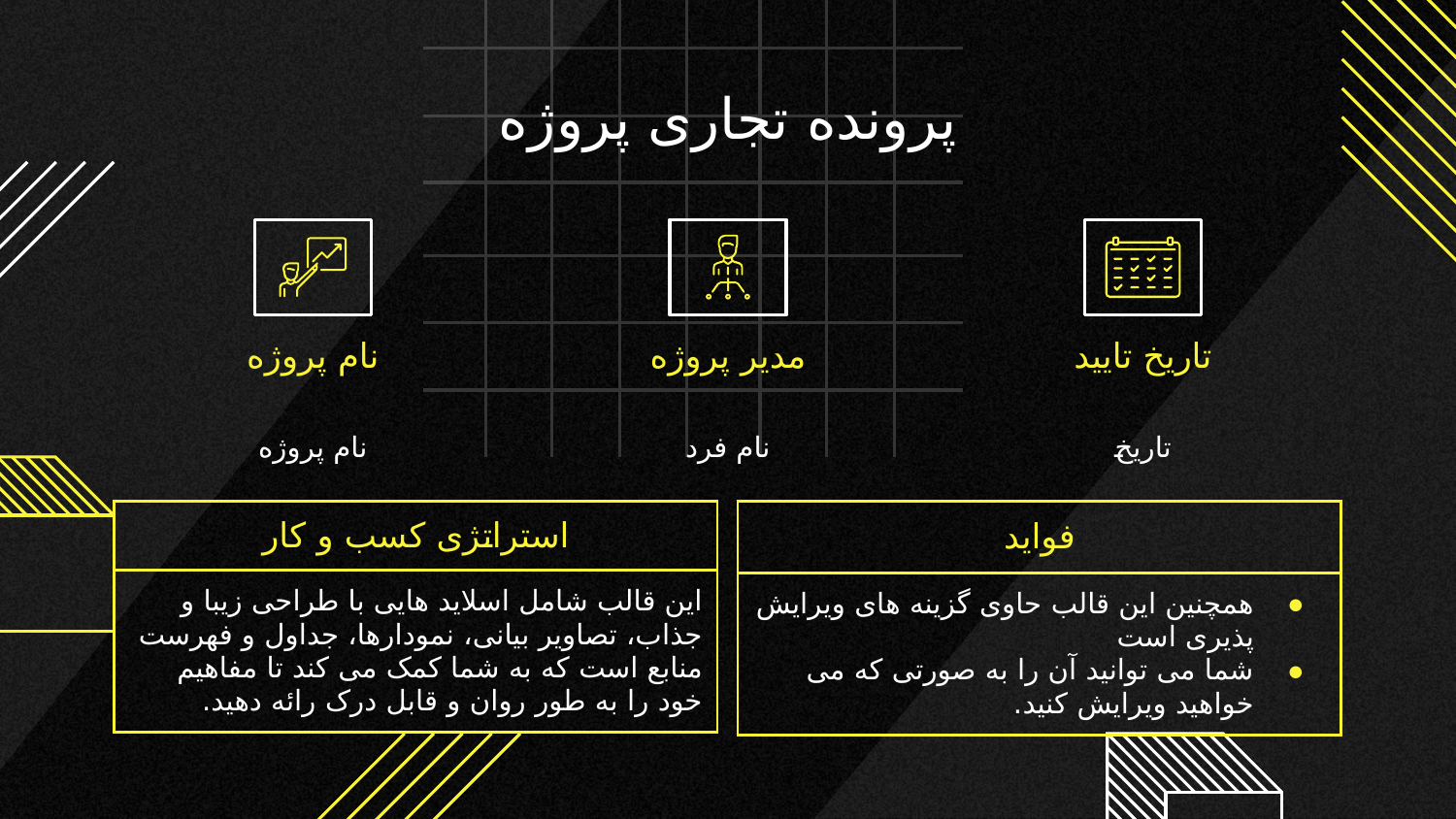

# پرونده تجاری پروژه

نام پروژه
مدیر پروژه
تاریخ تایید
نام پروژه
نام فرد
تاریخ
| استراتژی کسب و کار |
| --- |
| این قالب شامل اسلاید هایی با طراحی زیبا و جذاب، تصاویر بیانی، نمودارها، جداول و فهرست منابع است که به شما کمک می کند تا مفاهیم خود را به طور روان و قابل درک رائه دهید. |
| فواید |
| --- |
| همچنین این قالب حاوی گزینه های ویرایش پذیری است شما می توانید آن را به صورتی که می خواهید ویرایش کنید. |